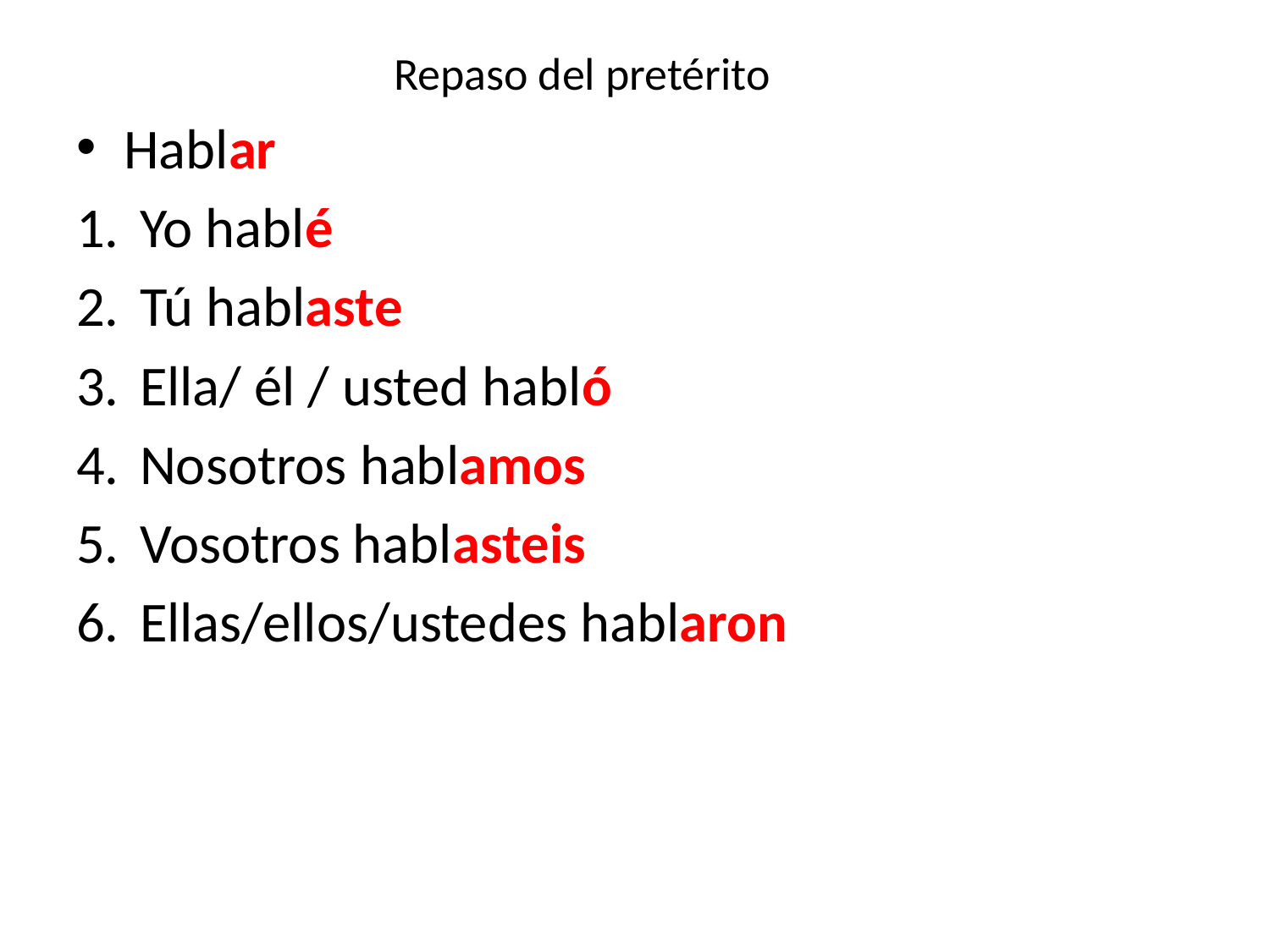

# Repaso del pretérito
Hablar
Yo hablé
Tú hablaste
Ella/ él / usted habló
Nosotros hablamos
Vosotros hablasteis
Ellas/ellos/ustedes hablaron